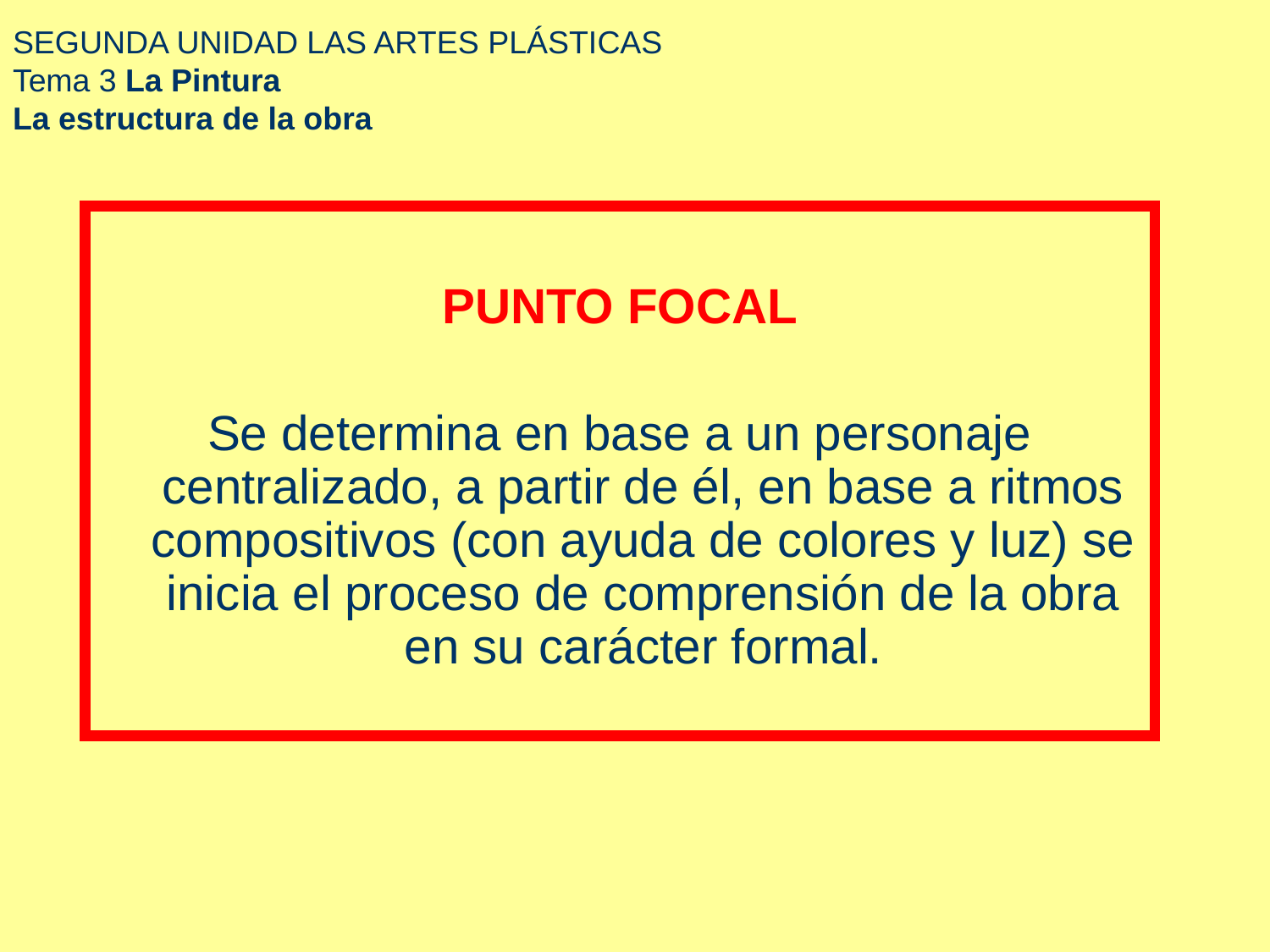

# SEGUNDA UNIDAD LAS ARTES PLÁSTICAS Tema 3 La Pintura La estructura de la obra

PUNTO FOCAL

Se determina en base a un personaje centralizado, a partir de él, en base a ritmos compositivos (con ayuda de colores y luz) se inicia el proceso de comprensión de la obra en su carácter formal.